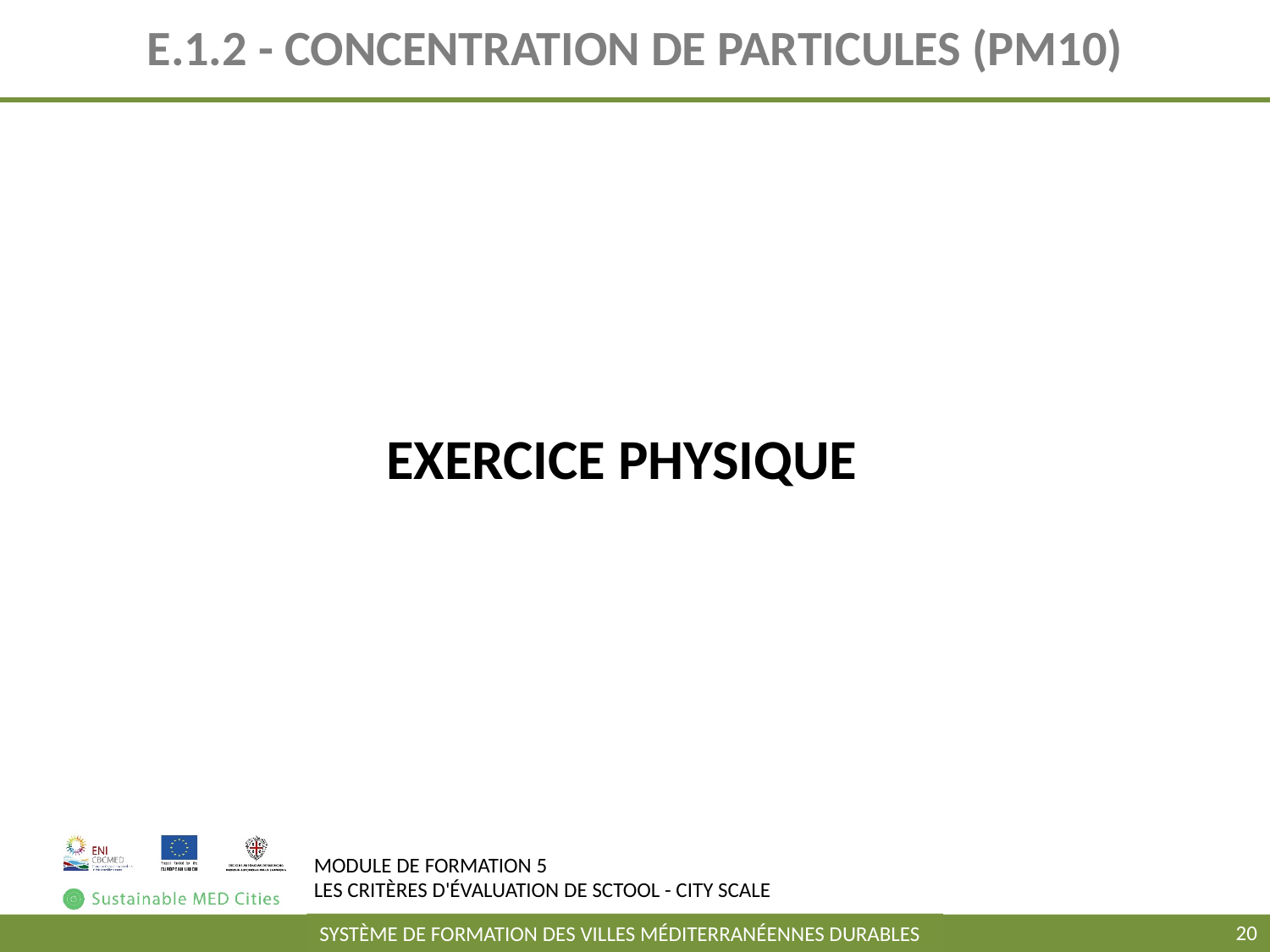

# E.1.2 - CONCENTRATION DE PARTICULES (PM10)

EXERCICE PHYSIQUE
20
SYSTÈME DE FORMATION DES VILLES MÉDITERRANÉENNES DURABLES